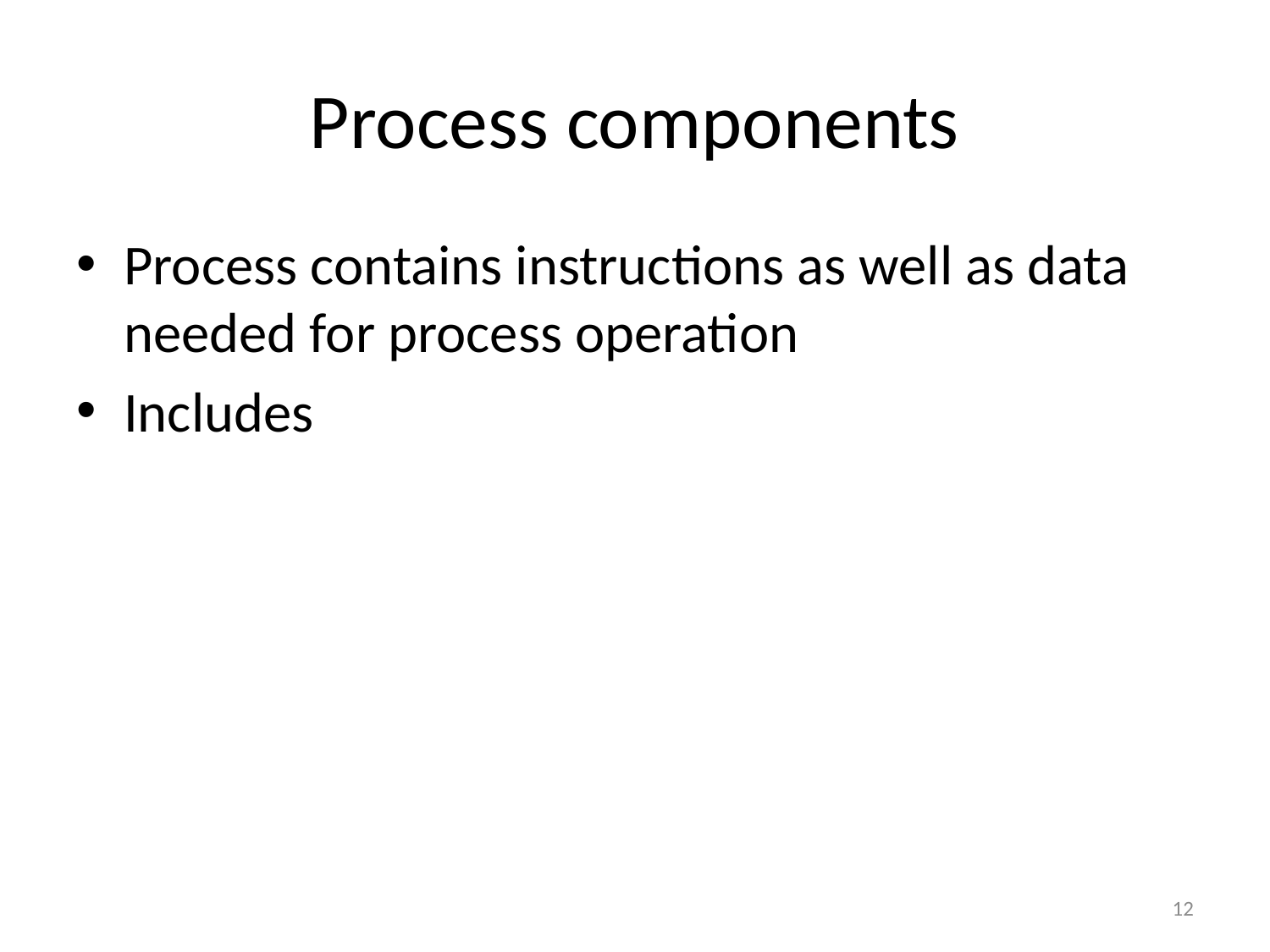

# Process components
Process contains instructions as well as data needed for process operation
Includes
12